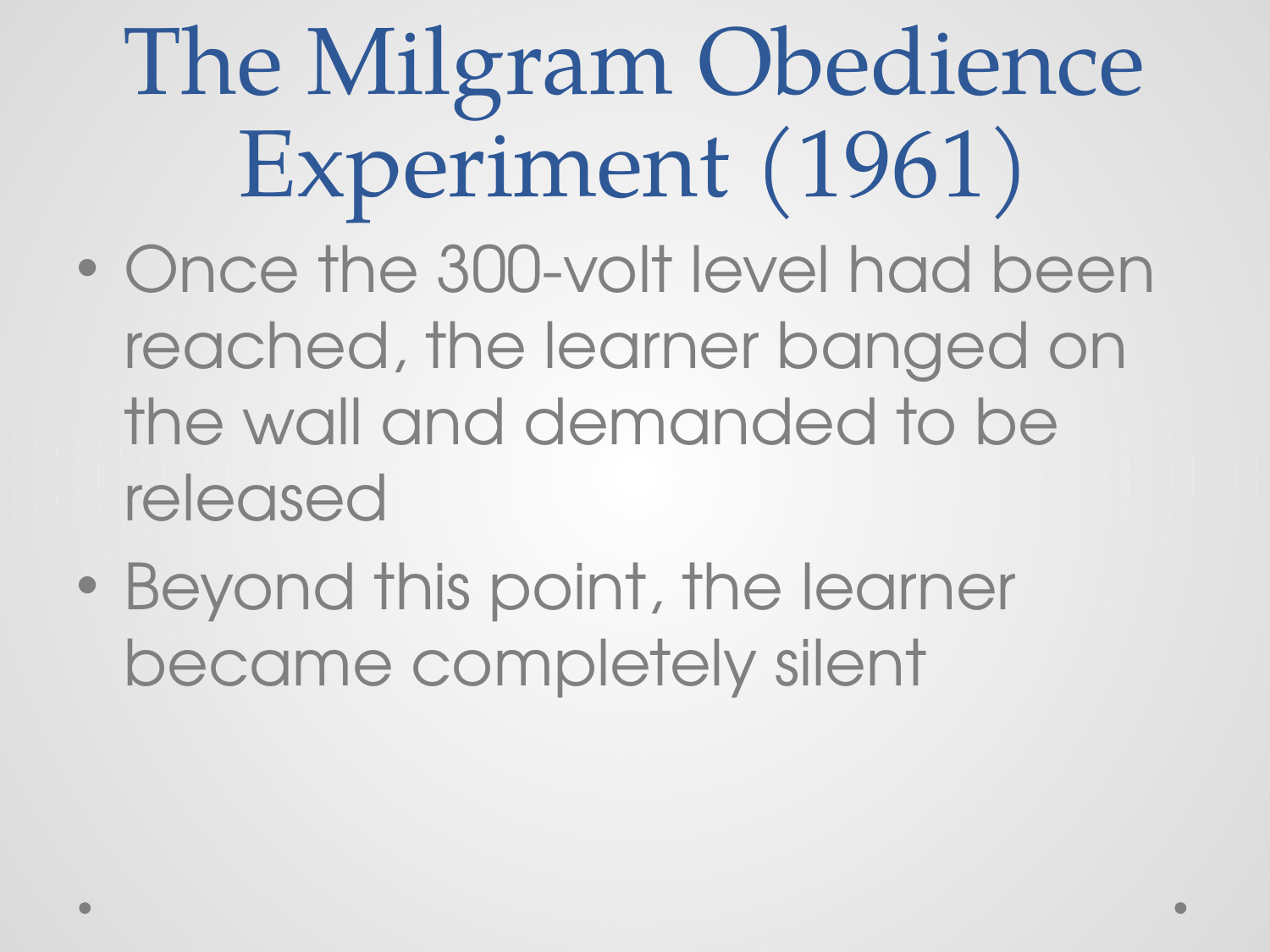

# The Milgram Obedience Experiment (1961)
Once the 300-volt level had been reached, the learner banged on the wall and demanded to be released
Beyond this point, the learner became completely silent